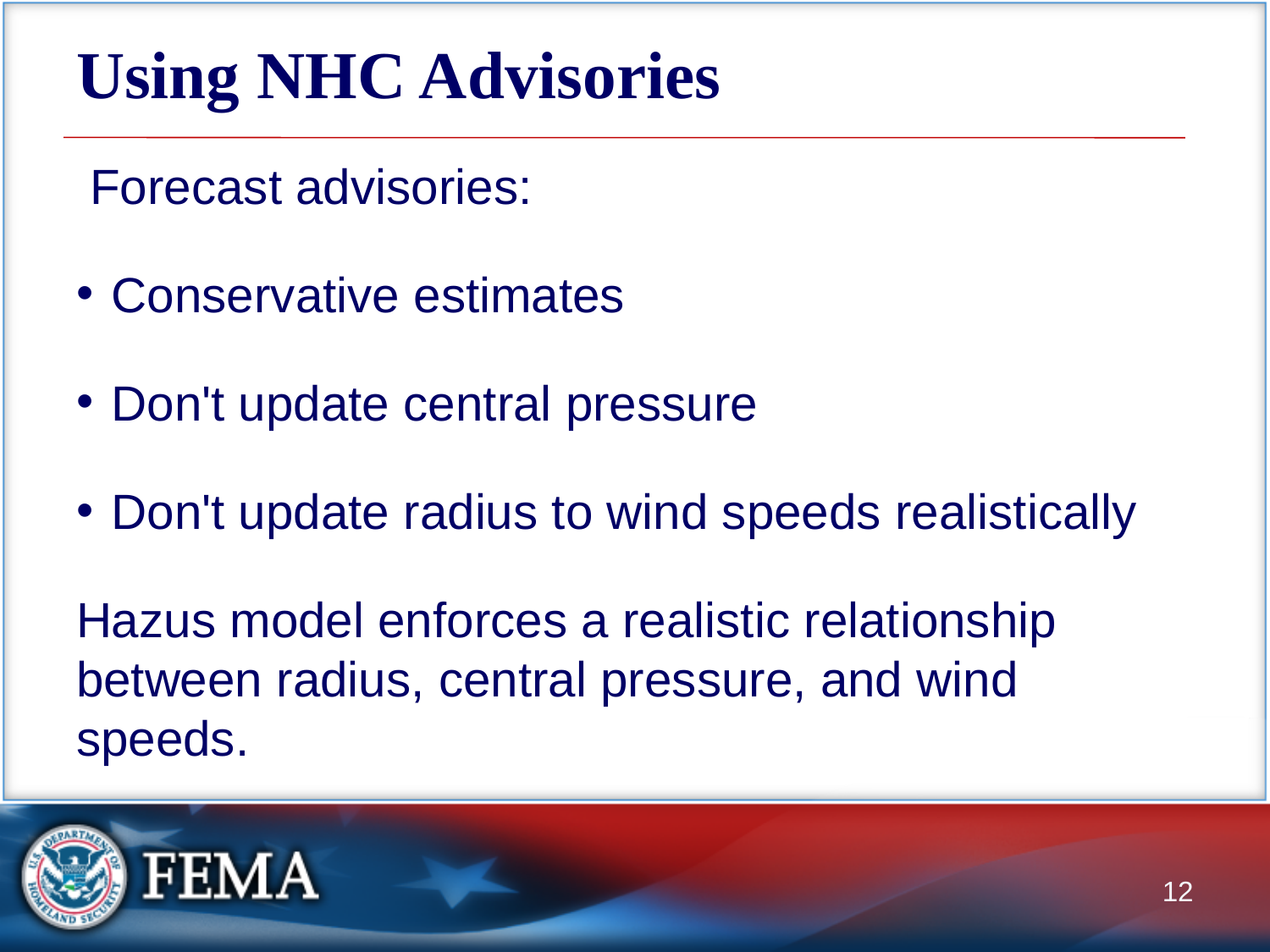

# Using NHC Advisories
 Forecast advisories:
Conservative estimates
Don't update central pressure
Don't update radius to wind speeds realistically
Hazus model enforces a realistic relationship between radius, central pressure, and wind speeds.
12